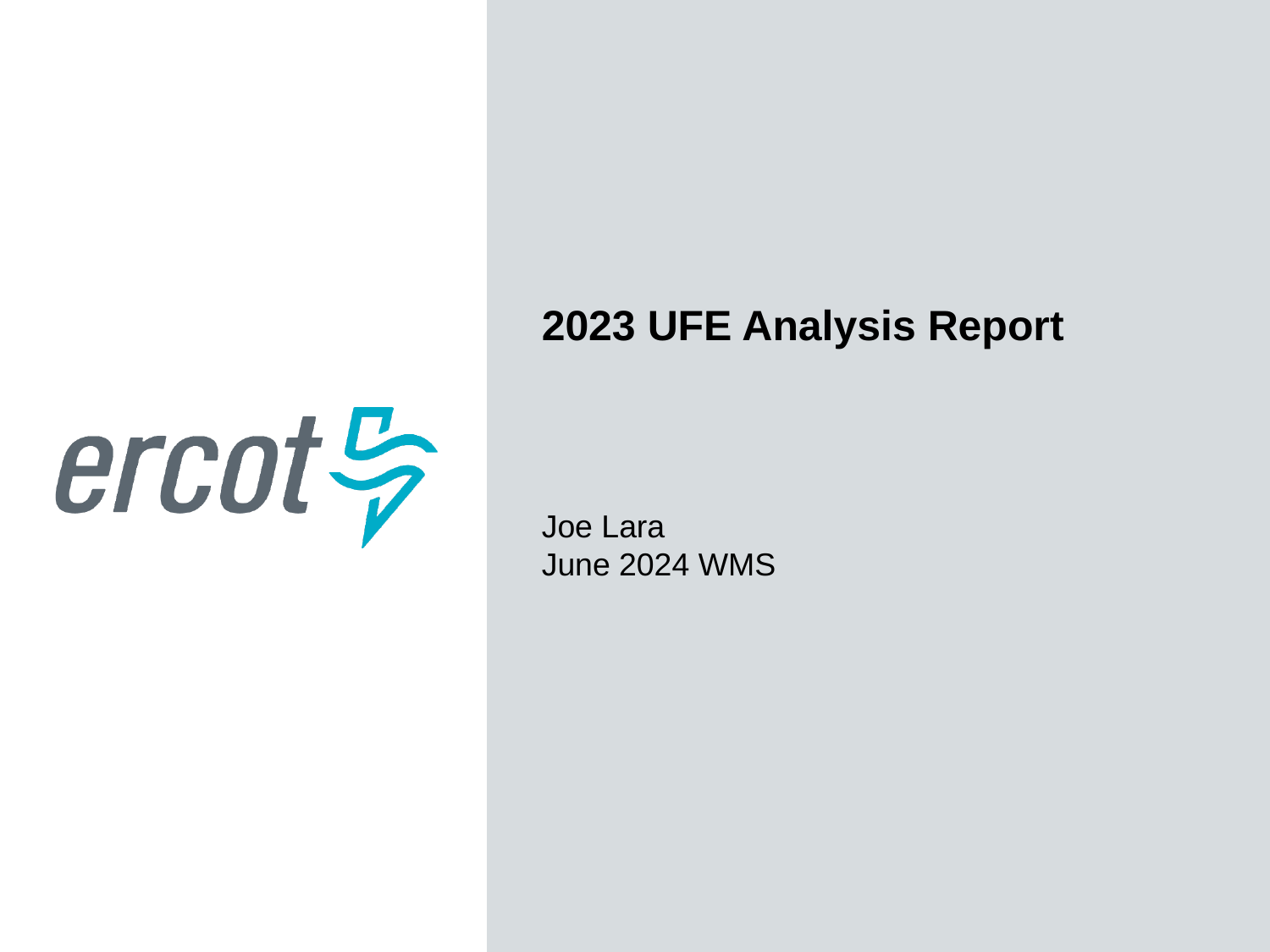

2023 UFE Analysis Report

Joe Lara
June 2024 WMS